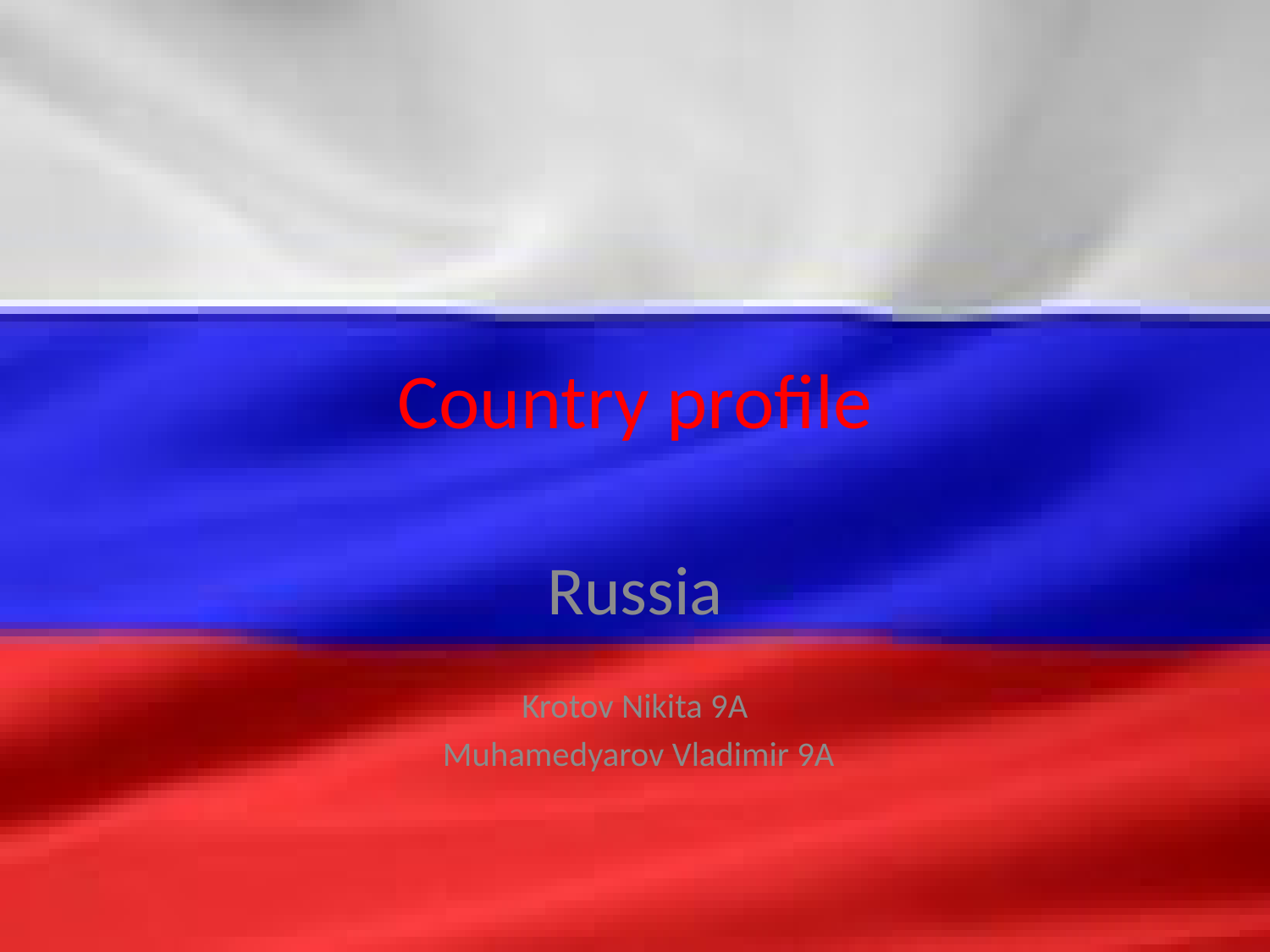

# Country profile
Russia

Krotov Nikita 9A
 Muhamedyarov Vladimir 9A